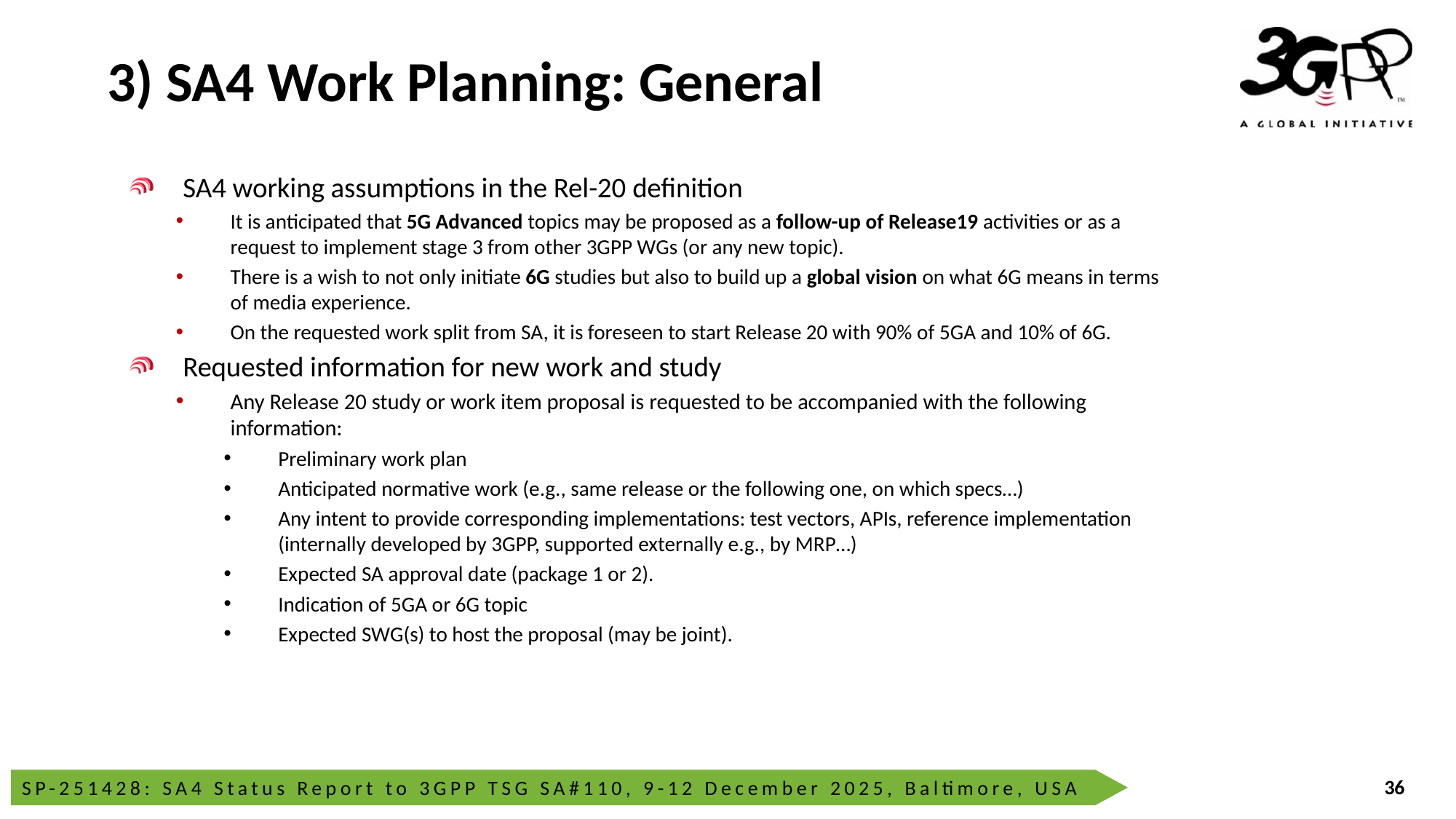

# 3) SA4 Work Planning: General
SA4 working assumptions in the Rel-20 definition
It is anticipated that 5G Advanced topics may be proposed as a follow-up of Release19 activities or as a request to implement stage 3 from other 3GPP WGs (or any new topic).
There is a wish to not only initiate 6G studies but also to build up a global vision on what 6G means in terms of media experience.
On the requested work split from SA, it is foreseen to start Release 20 with 90% of 5GA and 10% of 6G.
Requested information for new work and study
Any Release 20 study or work item proposal is requested to be accompanied with the following information:
Preliminary work plan
Anticipated normative work (e.g., same release or the following one, on which specs…)
Any intent to provide corresponding implementations: test vectors, APIs, reference implementation (internally developed by 3GPP, supported externally e.g., by MRP…)
Expected SA approval date (package 1 or 2).
Indication of 5GA or 6G topic
Expected SWG(s) to host the proposal (may be joint).